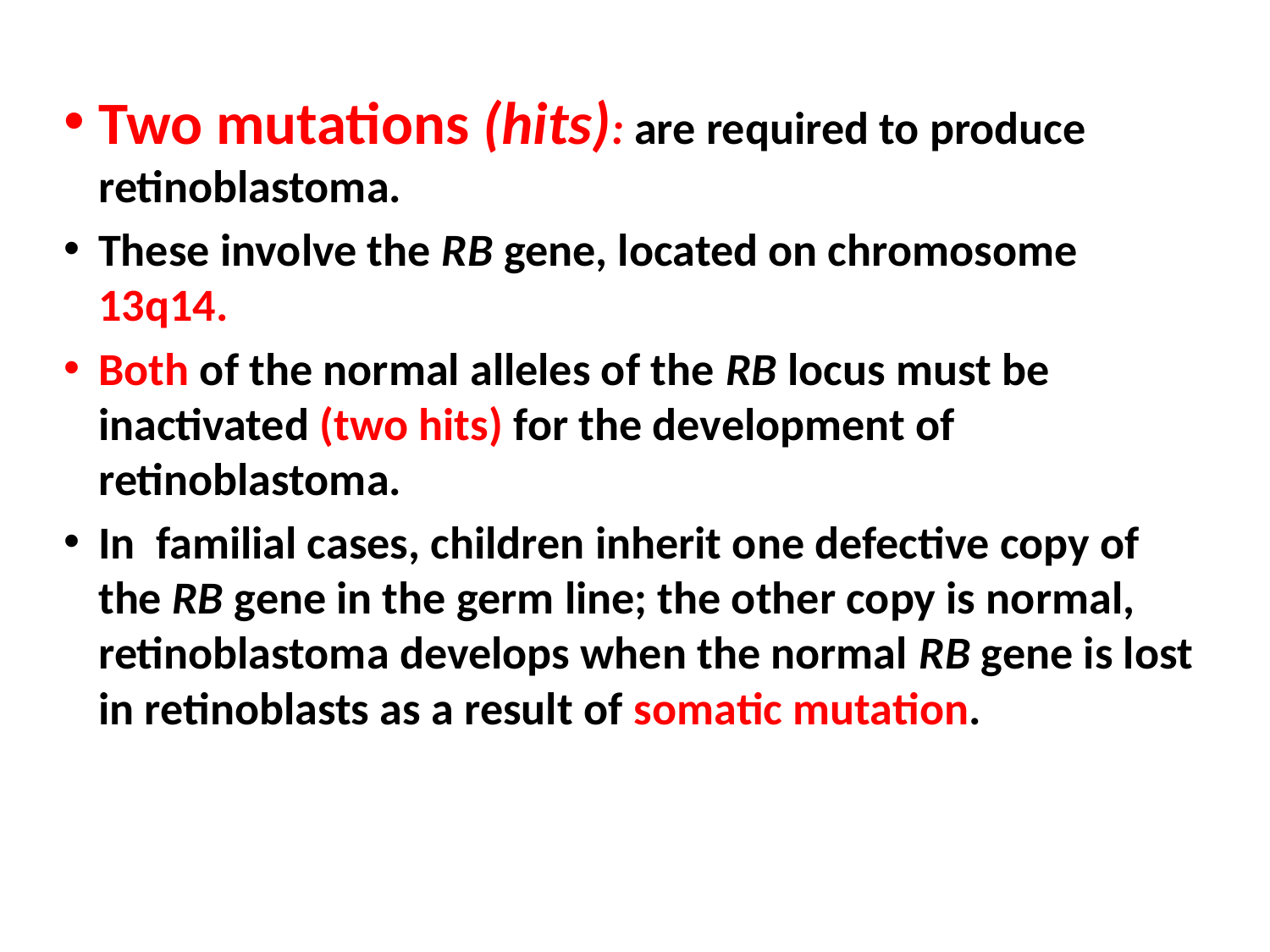

Two mutations (hits): are required to produce retinoblastoma.
These involve the RB gene, located on chromosome 13q14.
Both of the normal alleles of the RB locus must be inactivated (two hits) for the development of retinoblastoma.
In  familial cases, children inherit one defective copy of the RB gene in the germ line; the other copy is normal, retinoblastoma develops when the normal RB gene is lost in retinoblasts as a result of somatic mutation.